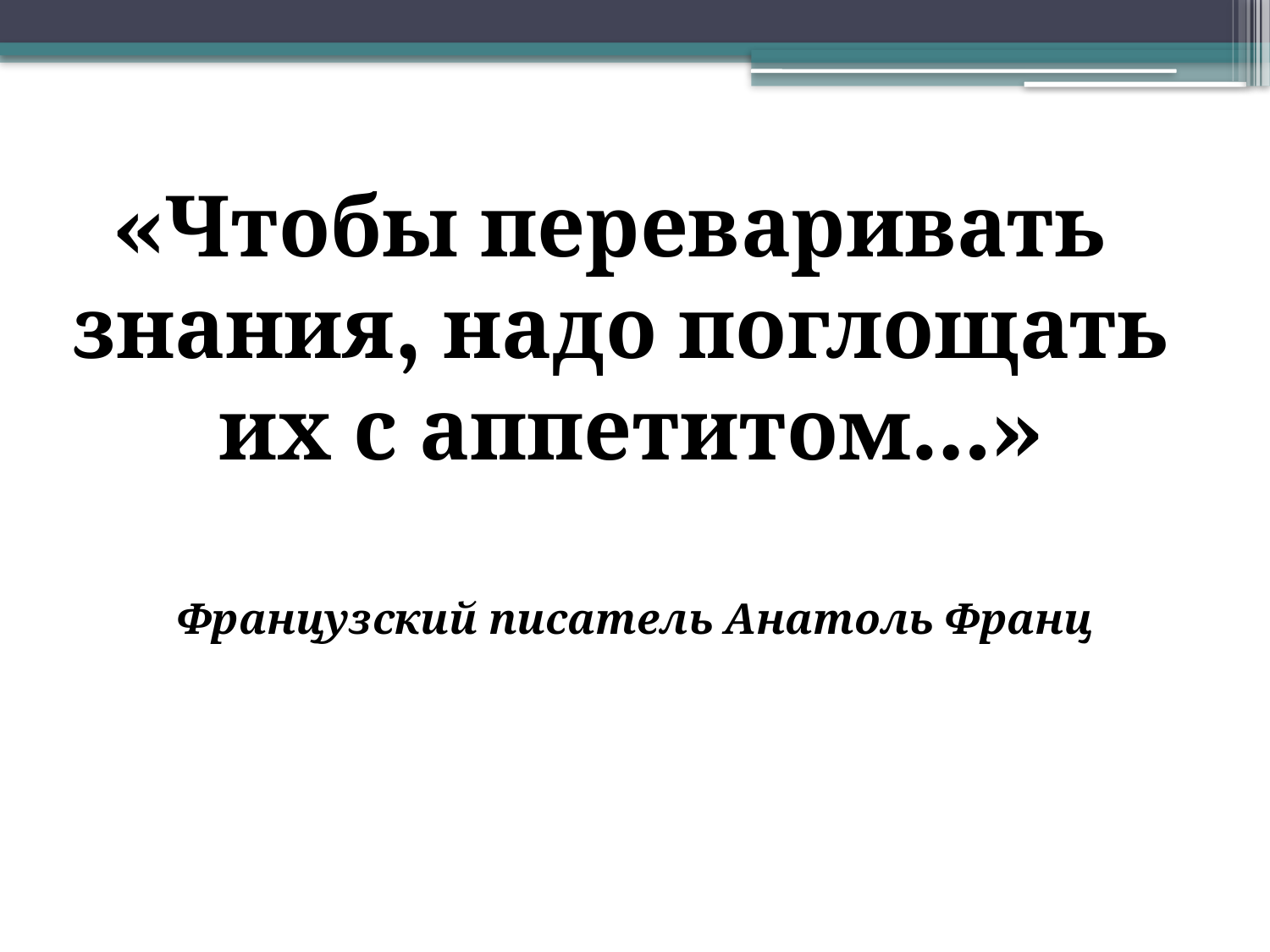

«Чтобы переваривать
знания, надо поглощать
 их с аппетитом…»
Французский писатель Анатоль Франц